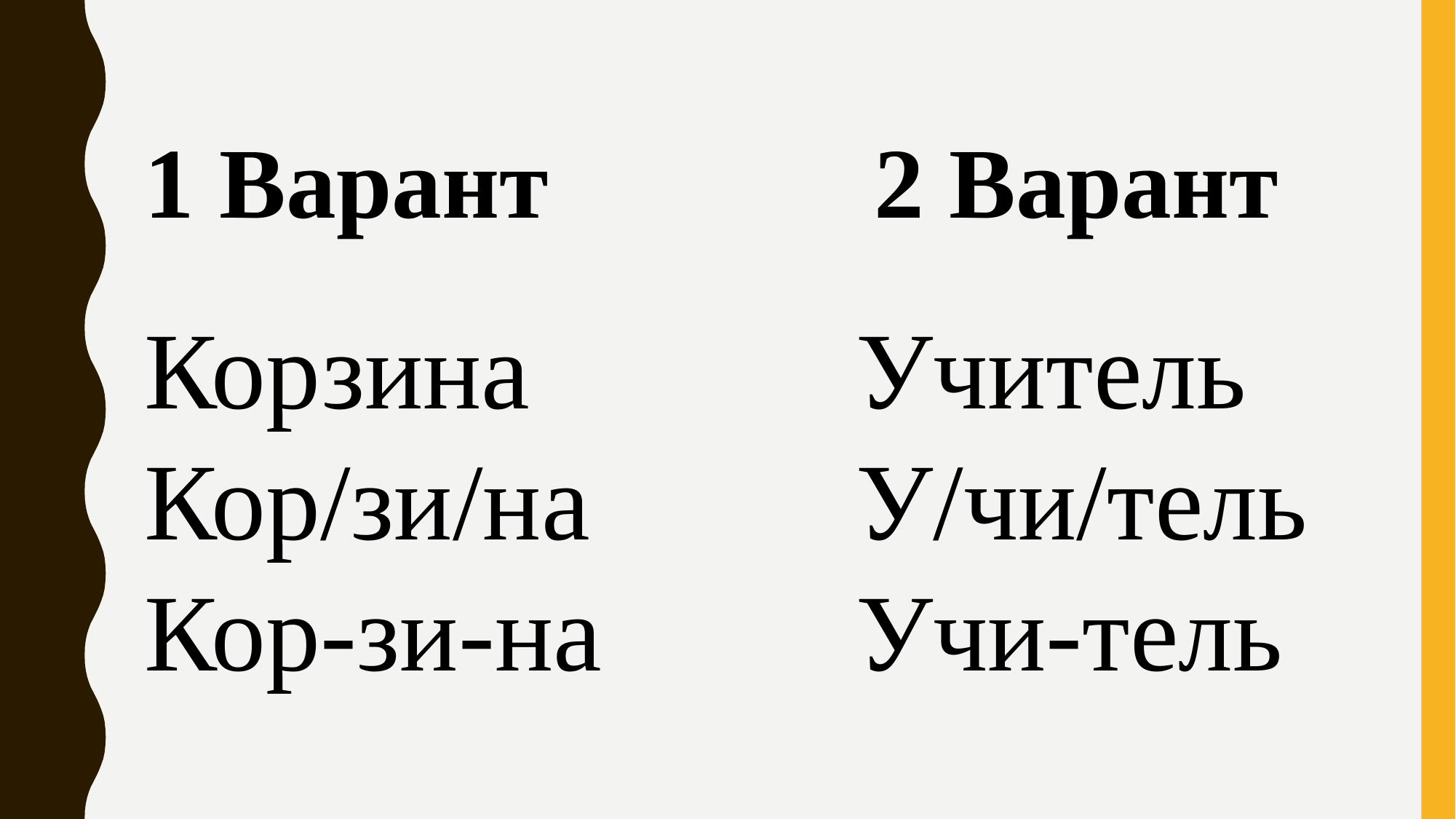

1 Варант
2 Варант
Корзина
Кор/зи/на
Кор-зи-на
Учитель
У/чи/тель
Учи-тель